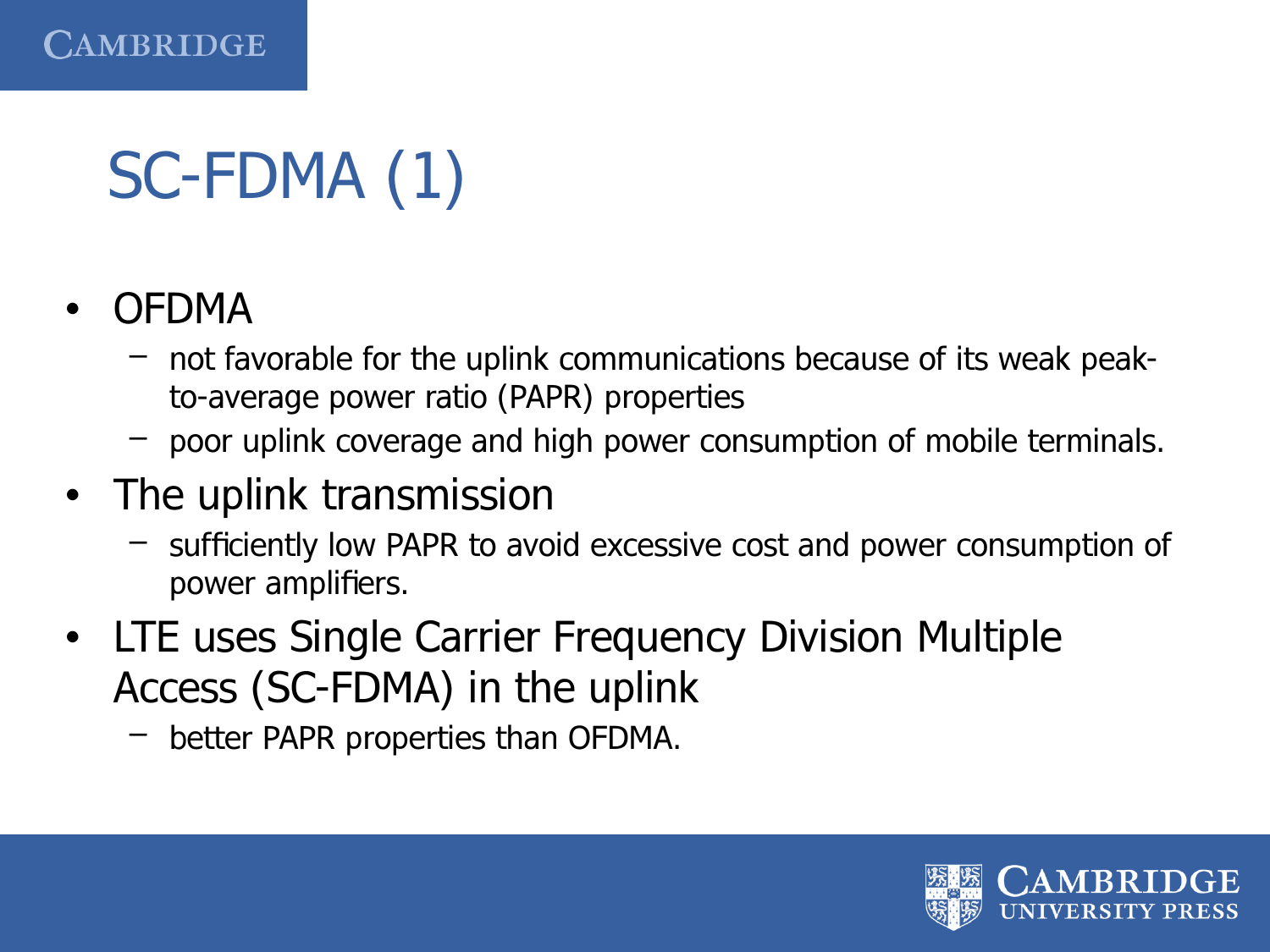

# SC-FDMA (1)
OFDMA
not favorable for the uplink communications because of its weak peak-to-average power ratio (PAPR) properties
poor uplink coverage and high power consumption of mobile terminals.
The uplink transmission
sufficiently low PAPR to avoid excessive cost and power consumption of power amplifiers.
LTE uses Single Carrier Frequency Division Multiple Access (SC-FDMA) in the uplink
better PAPR properties than OFDMA.